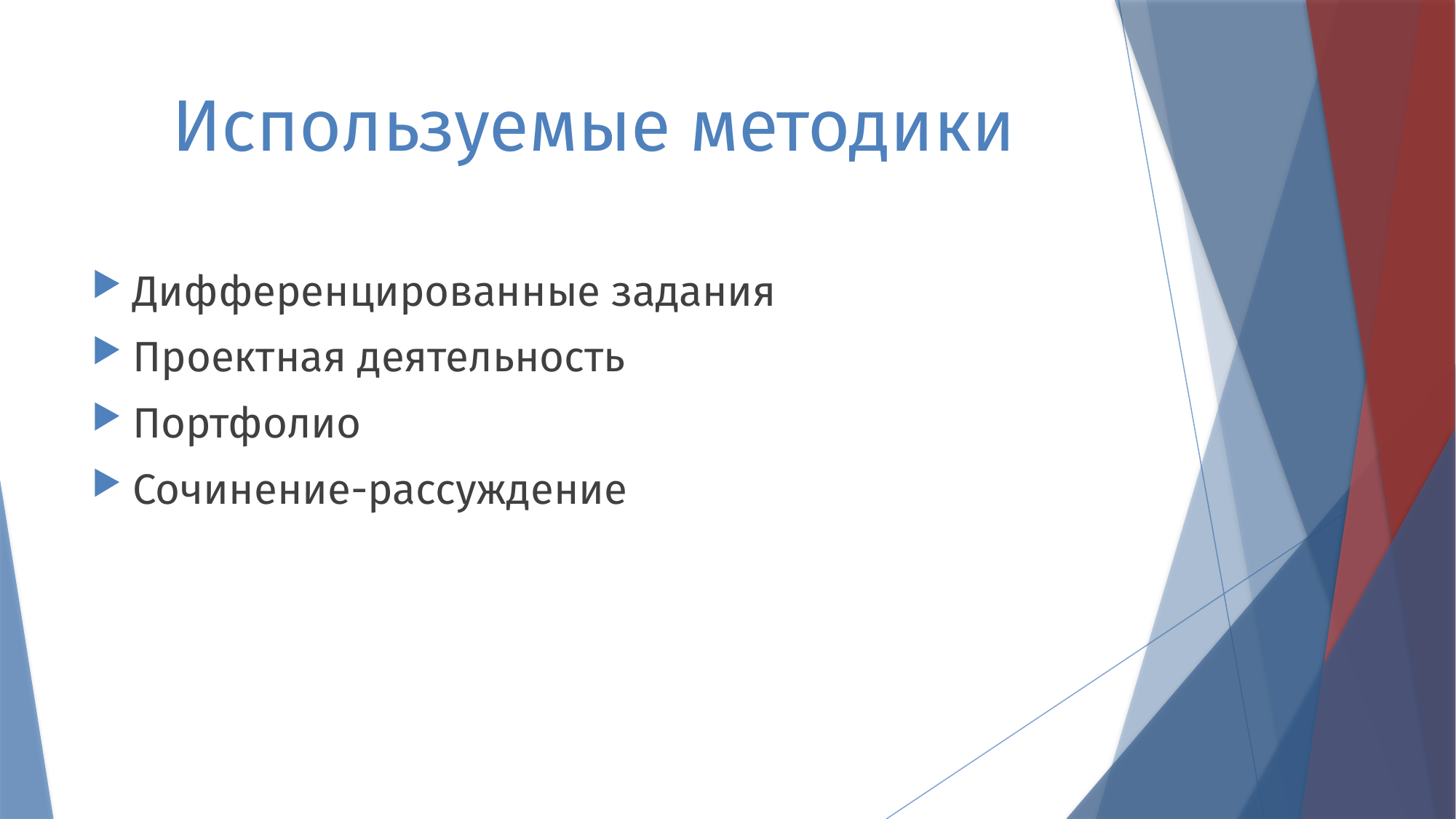

# Используемые методики
Дифференцированные задания
Проектная деятельность
Портфолио
Сочинение-рассуждение